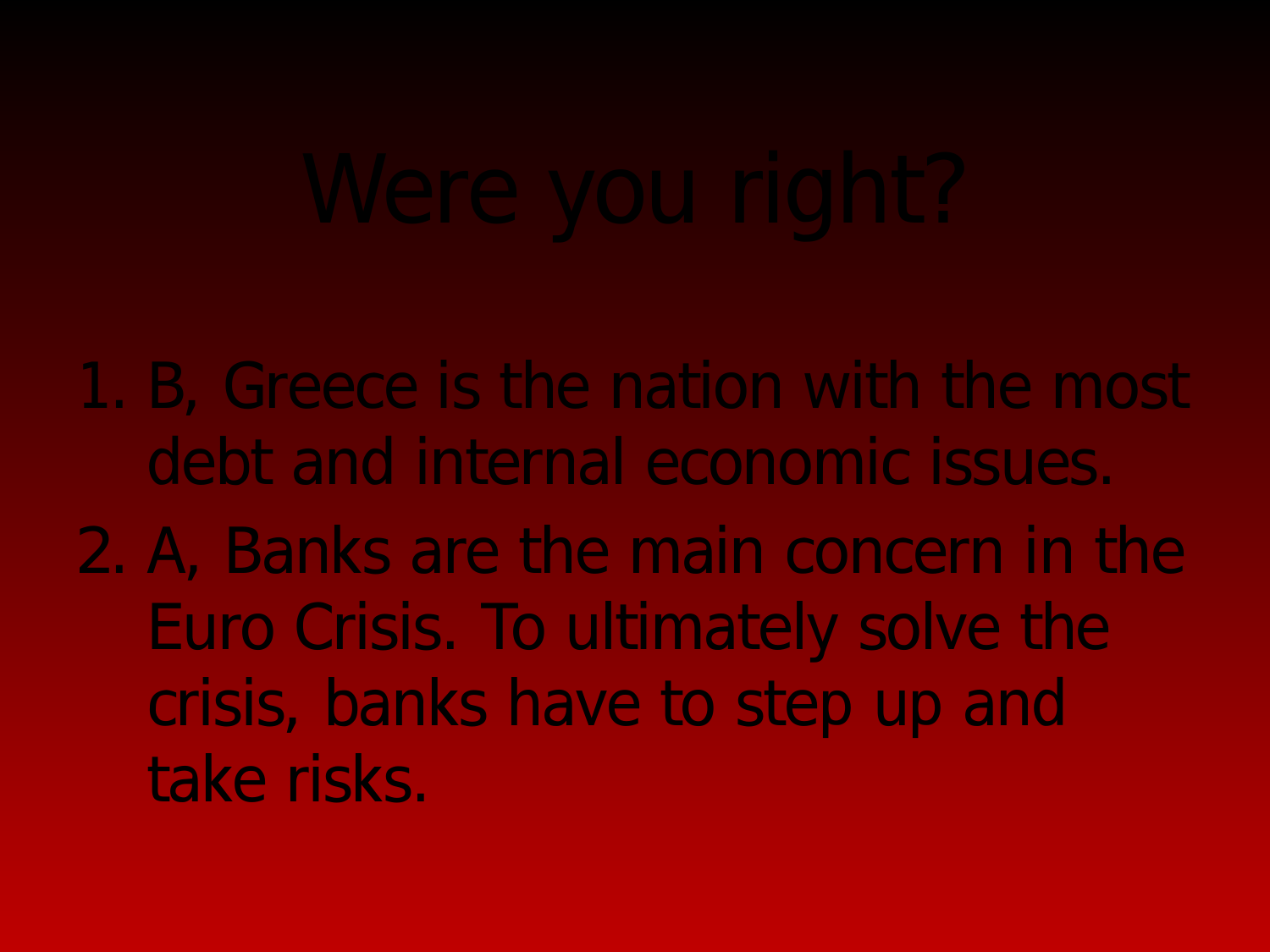

# Were you right?
B, Greece is the nation with the most debt and internal economic issues.
A, Banks are the main concern in the Euro Crisis. To ultimately solve the crisis, banks have to step up and take risks.